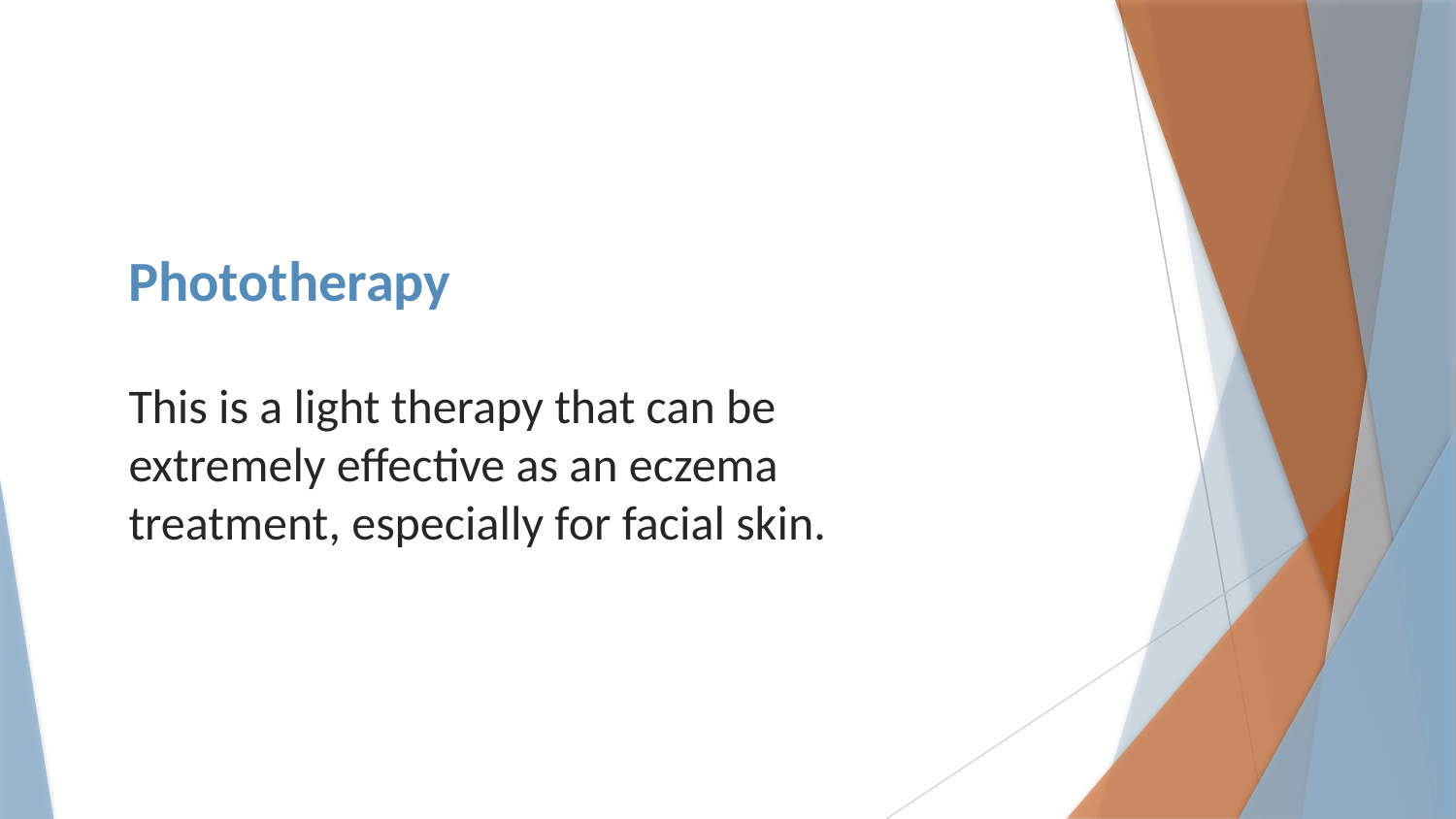

# Phototherapy
This is a light therapy that can be extremely effective as an eczema treatment, especially for facial skin.